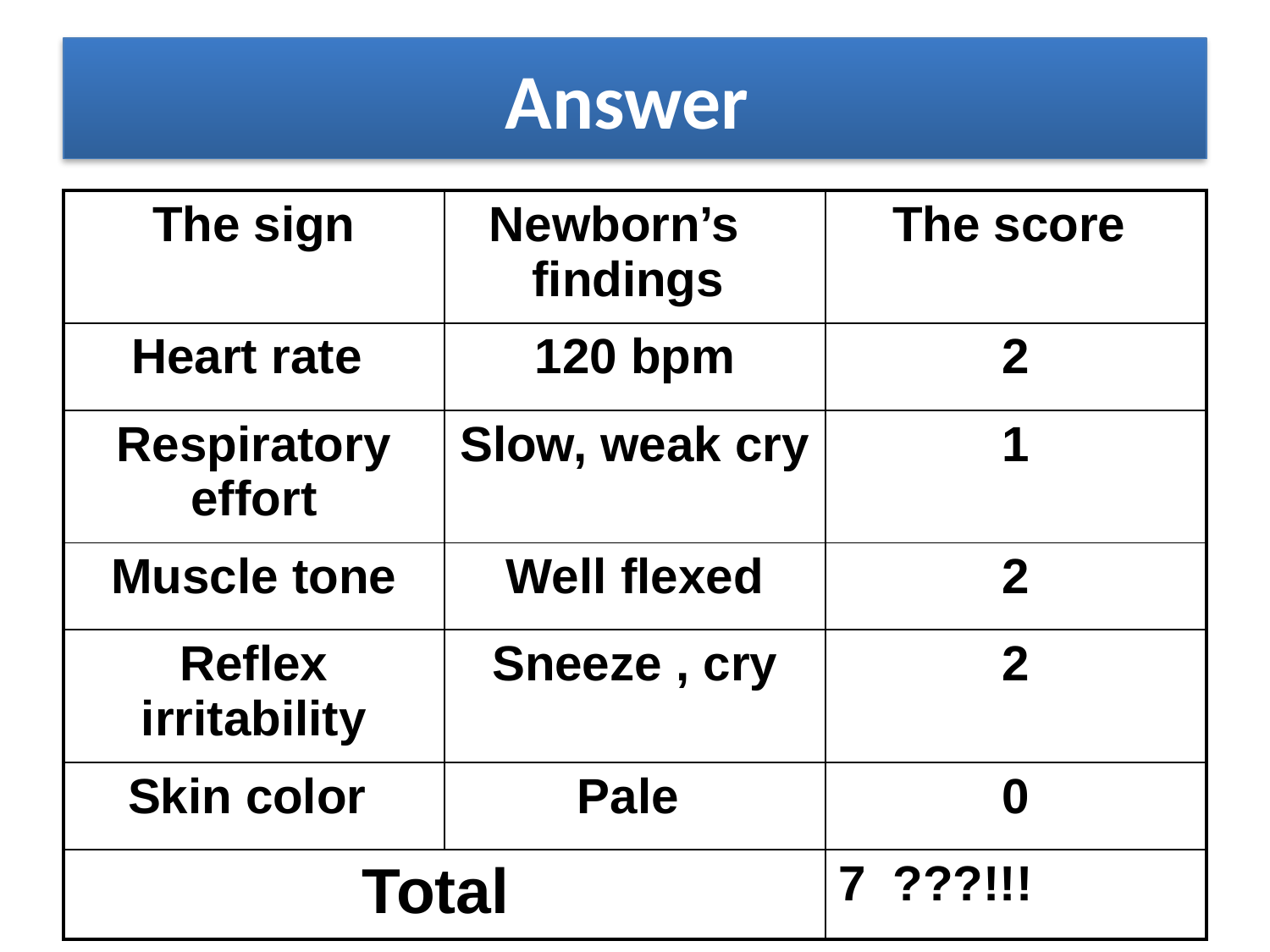

# Answer
| The sign | Newborn’s findings | The score |
| --- | --- | --- |
| Heart rate | 120 bpm | 2 |
| Respiratory effort | Slow, weak cry | 1 |
| Muscle tone | Well flexed | 2 |
| Reflex irritability | Sneeze , cry | 2 |
| Skin color | Pale | 0 |
| Total |  | 7 ???!!! |